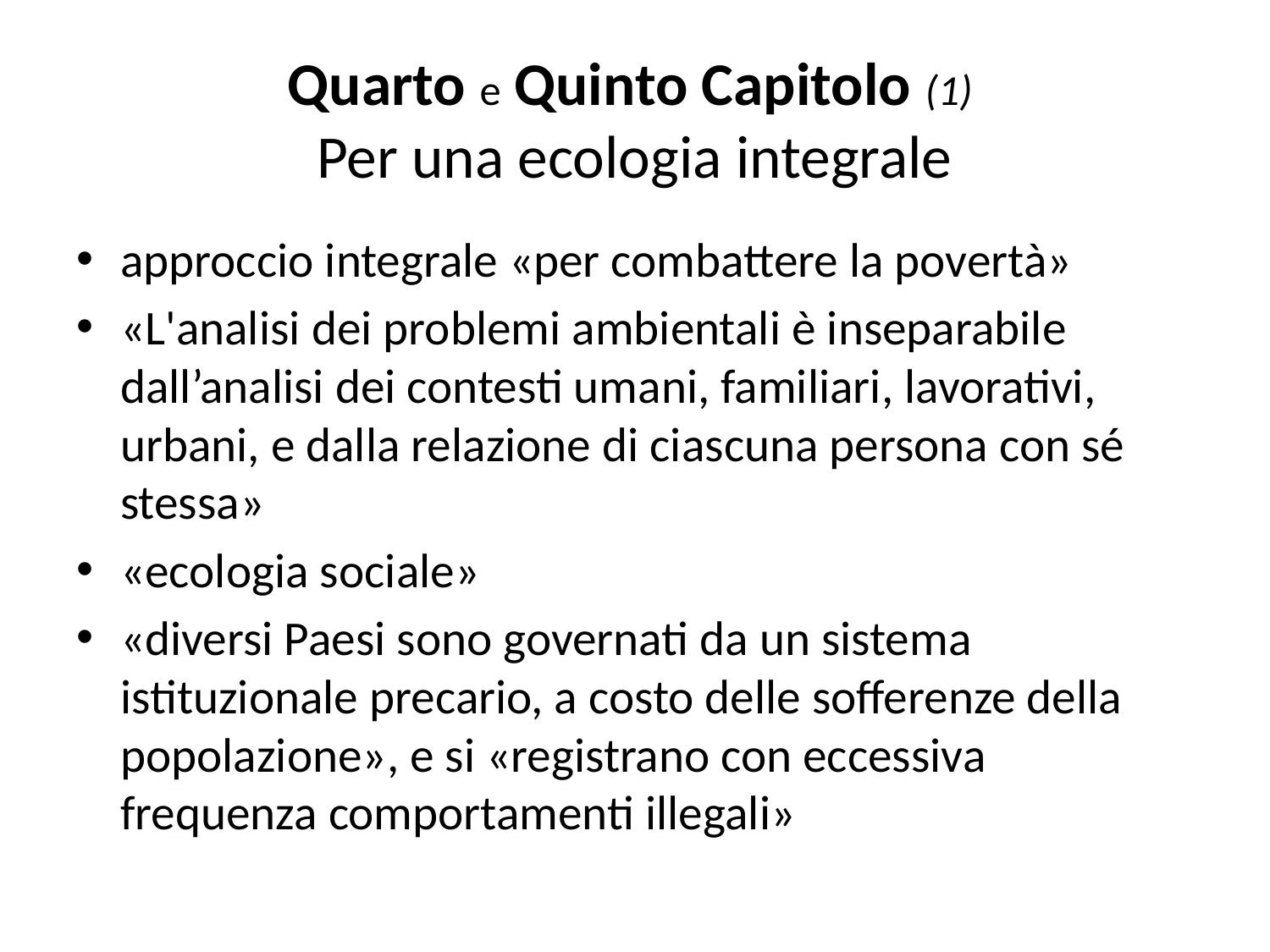

# Quarto e Quinto Capitolo (1) Per una ecologia integrale
approccio integrale «per combattere la povertà»
«L'analisi dei problemi ambientali è inseparabile dall’analisi dei contesti umani, familiari, lavorativi, urbani, e dalla relazione di ciascuna persona con sé stessa»
«ecologia sociale»
«diversi Paesi sono governati da un sistema istituzionale precario, a costo delle sofferenze della popolazione», e si «registrano con eccessiva frequenza comportamenti illegali»